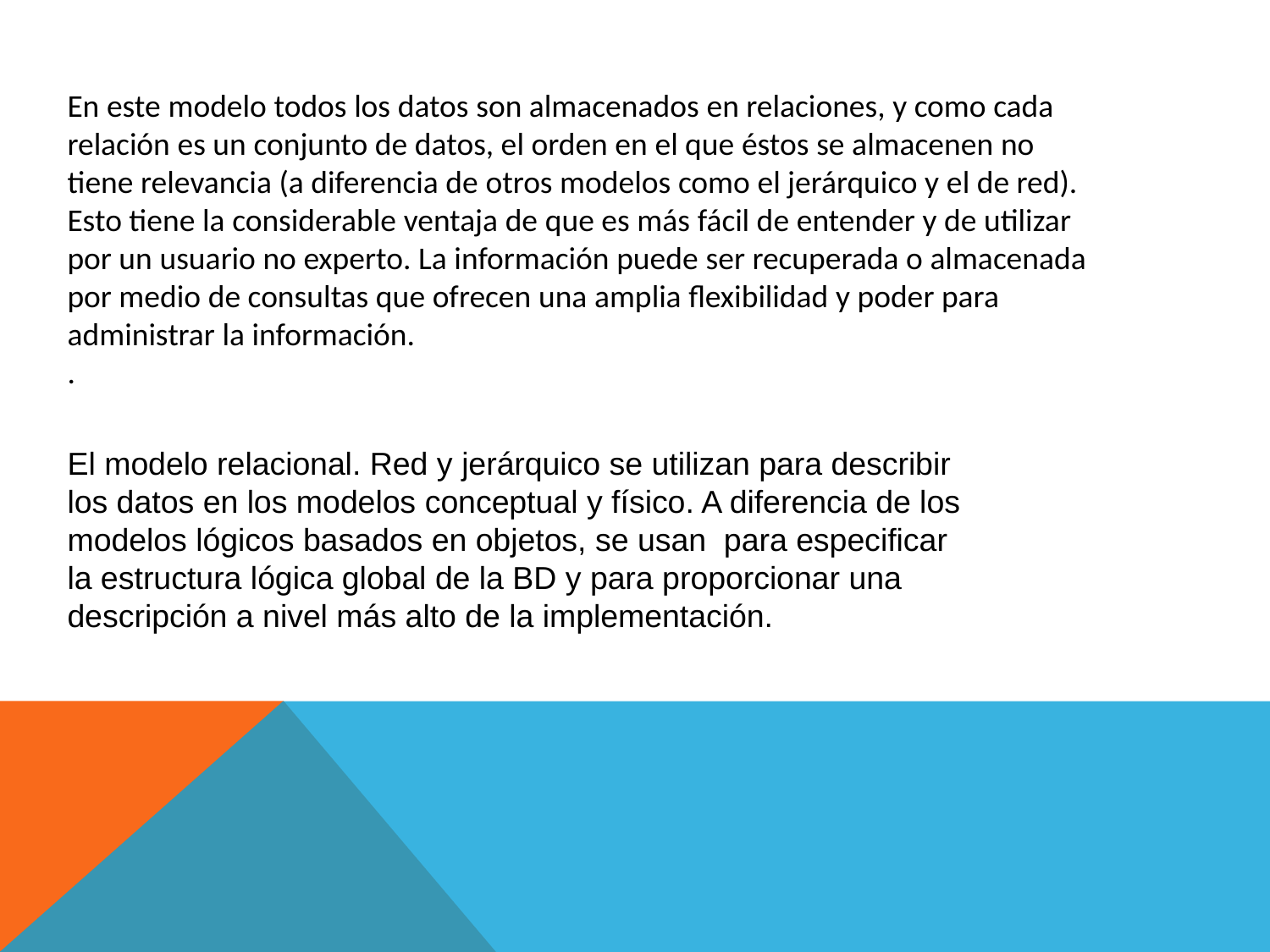

En este modelo todos los datos son almacenados en relaciones, y como cada relación es un conjunto de datos, el orden en el que éstos se almacenen no tiene relevancia (a diferencia de otros modelos como el jerárquico y el de red). Esto tiene la considerable ventaja de que es más fácil de entender y de utilizar por un usuario no experto. La información puede ser recuperada o almacenada por medio de consultas que ofrecen una amplia flexibilidad y poder para administrar la información.
.
El modelo relacional. Red y jerárquico se utilizan para describir los datos en los modelos conceptual y físico. A diferencia de los modelos lógicos basados en objetos, se usan  para especificar la estructura lógica global de la BD y para proporcionar una descripción a nivel más alto de la implementación.